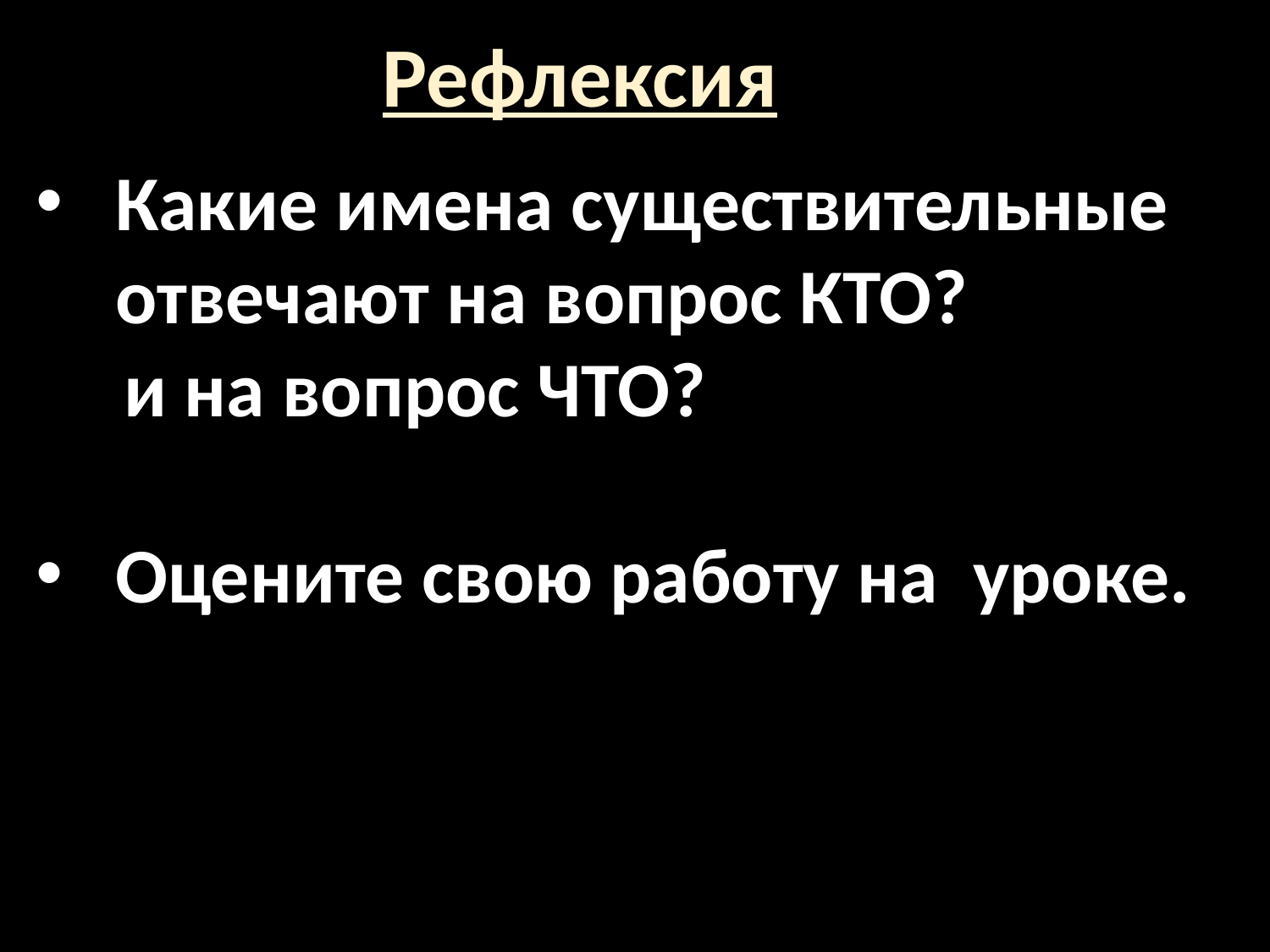

Рефлексия
Какие имена существительные отвечают на вопрос КТО?
     и на вопрос ЧТО?

Оцените свою работу на  уроке.